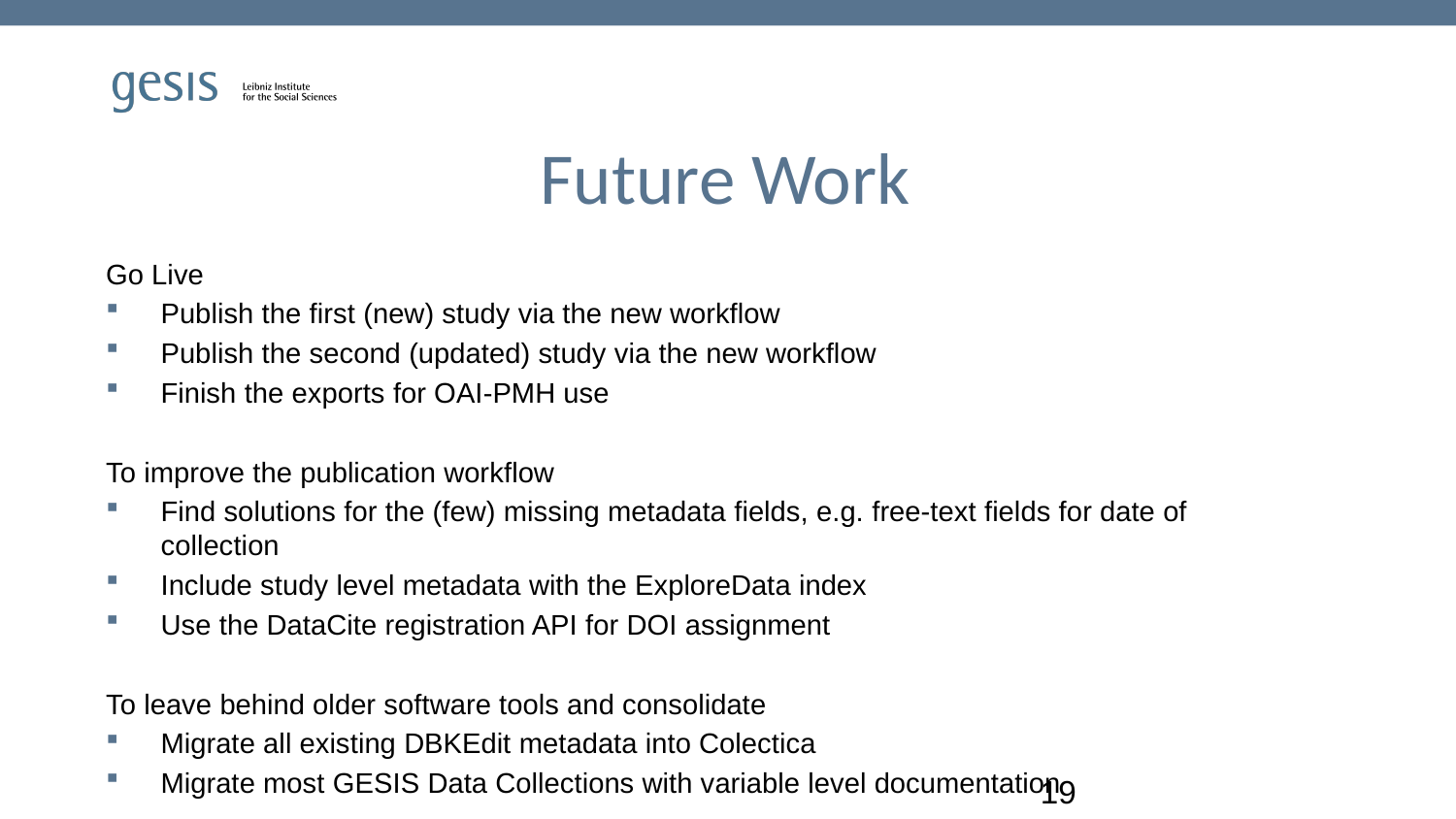

# Future Work
Go Live
Publish the first (new) study via the new workflow
Publish the second (updated) study via the new workflow
Finish the exports for OAI-PMH use

To improve the publication workflow
Find solutions for the (few) missing metadata fields, e.g. free-text fields for date of collection
Include study level metadata with the ExploreData index
Use the DataCite registration API for DOI assignment

To leave behind older software tools and consolidate
Migrate all existing DBKEdit metadata into Colectica
Migrate most GESIS Data Collections with variable level documentation

19